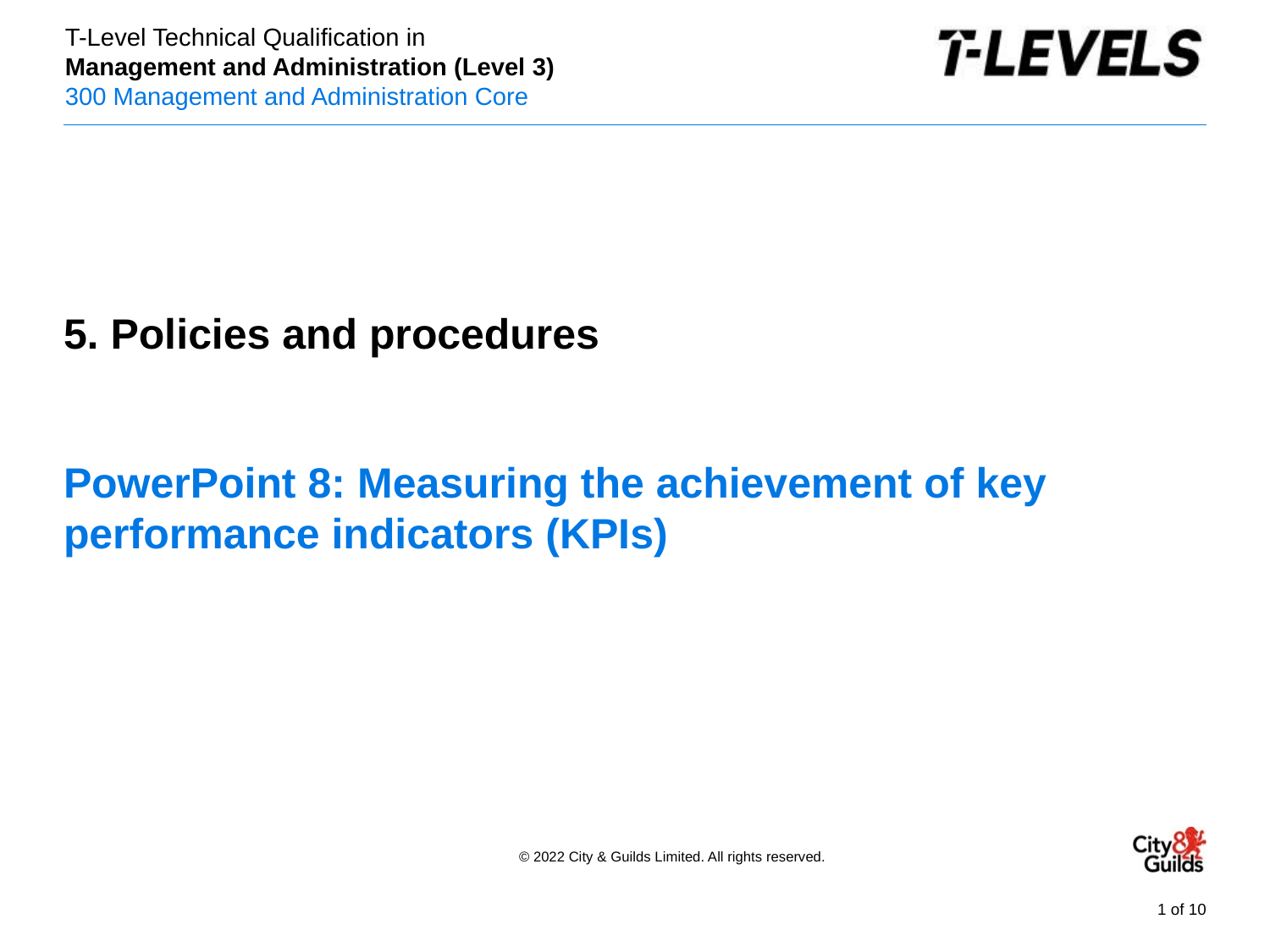

PowerPoint presentation
5. Policies and procedures

# PowerPoint 8: Measuring the achievement of key performance indicators (KPIs)